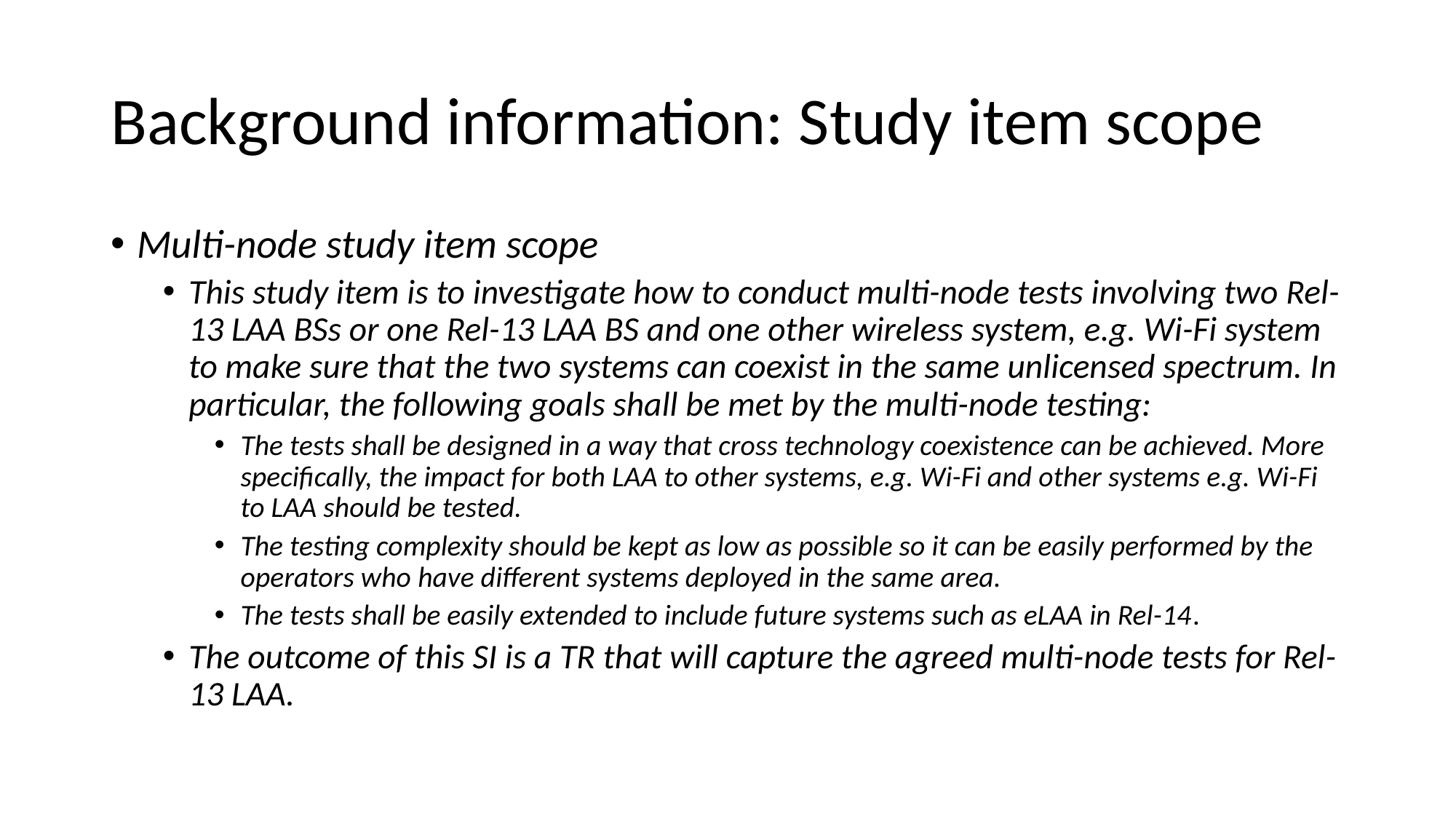

# Background information: Study item scope
Multi-node study item scope
This study item is to investigate how to conduct multi-node tests involving two Rel-13 LAA BSs or one Rel-13 LAA BS and one other wireless system, e.g. Wi-Fi system to make sure that the two systems can coexist in the same unlicensed spectrum. In particular, the following goals shall be met by the multi-node testing:
The tests shall be designed in a way that cross technology coexistence can be achieved. More specifically, the impact for both LAA to other systems, e.g. Wi-Fi and other systems e.g. Wi-Fi to LAA should be tested.
The testing complexity should be kept as low as possible so it can be easily performed by the operators who have different systems deployed in the same area.
The tests shall be easily extended to include future systems such as eLAA in Rel-14.
The outcome of this SI is a TR that will capture the agreed multi-node tests for Rel-13 LAA.